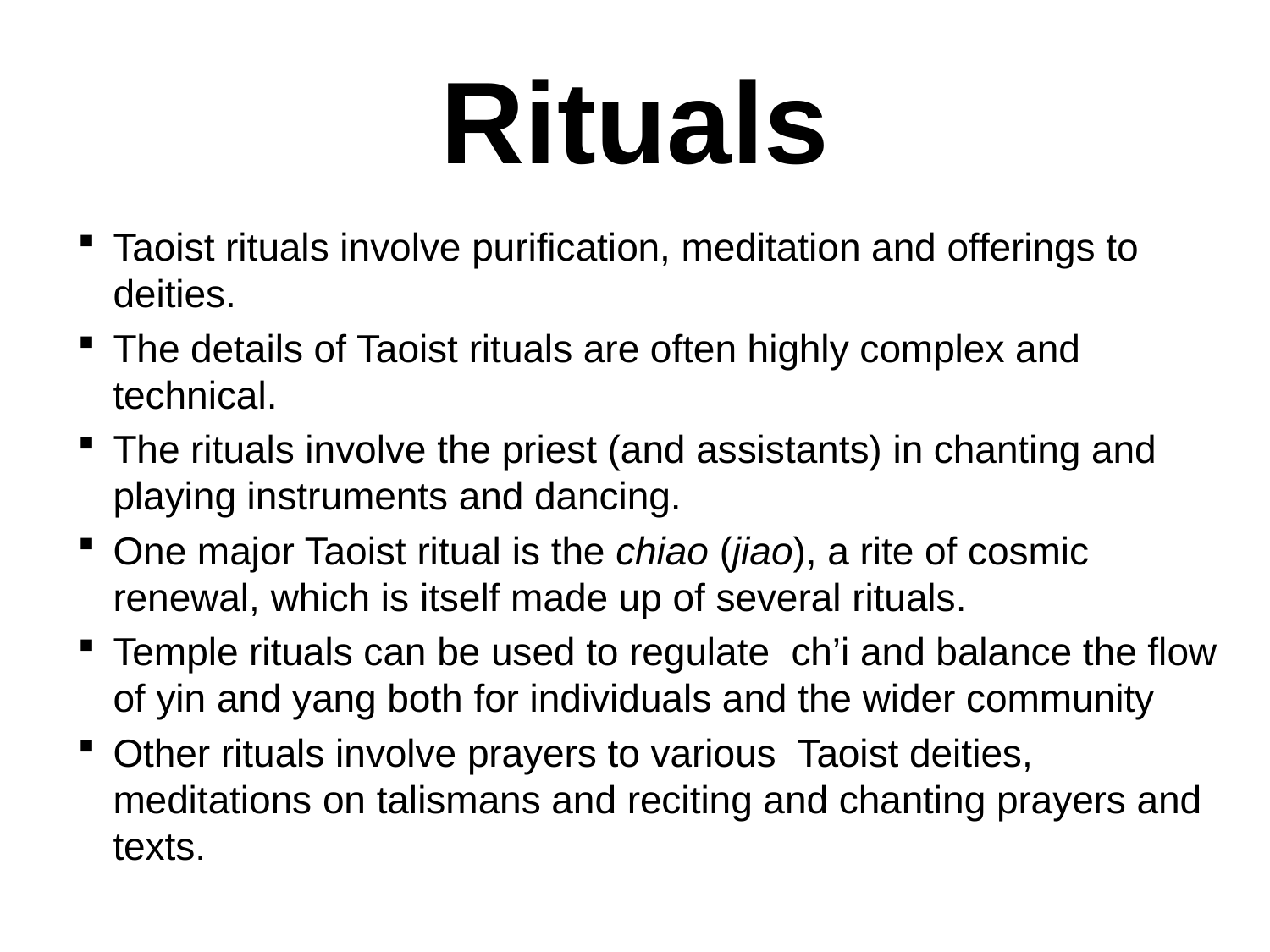

# Rituals
Taoist rituals involve purification, meditation and offerings to deities.
The details of Taoist rituals are often highly complex and technical.
The rituals involve the priest (and assistants) in chanting and playing instruments and dancing.
One major Taoist ritual is the chiao (jiao), a rite of cosmic renewal, which is itself made up of several rituals.
Temple rituals can be used to regulate  ch’i and balance the flow of yin and yang both for individuals and the wider community
Other rituals involve prayers to various  Taoist deities, meditations on talismans and reciting and chanting prayers and texts.